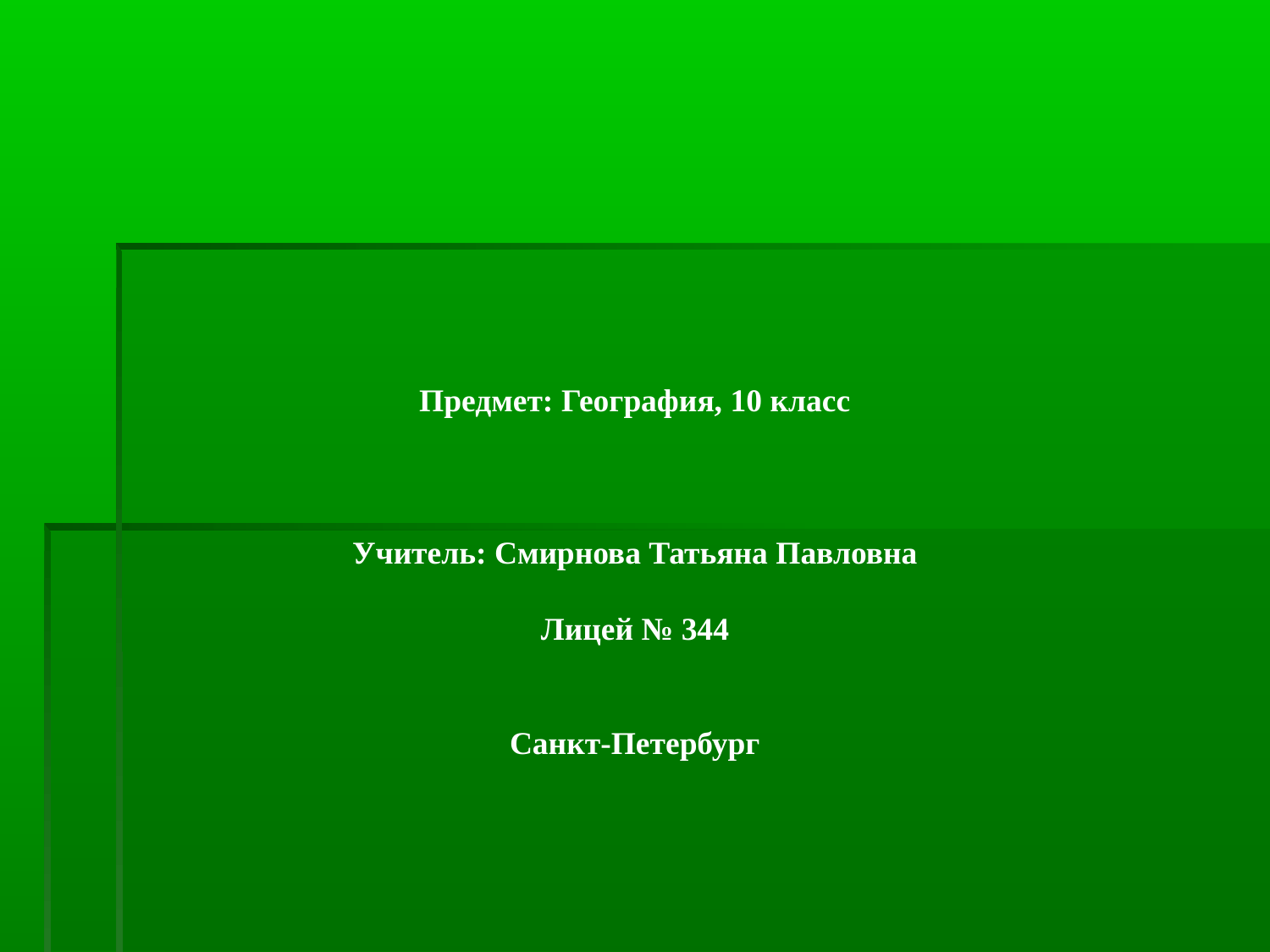

Предмет: География, 10 класс

Учитель: Смирнова Татьяна Павловна

Лицей № 344

Санкт-Петербург